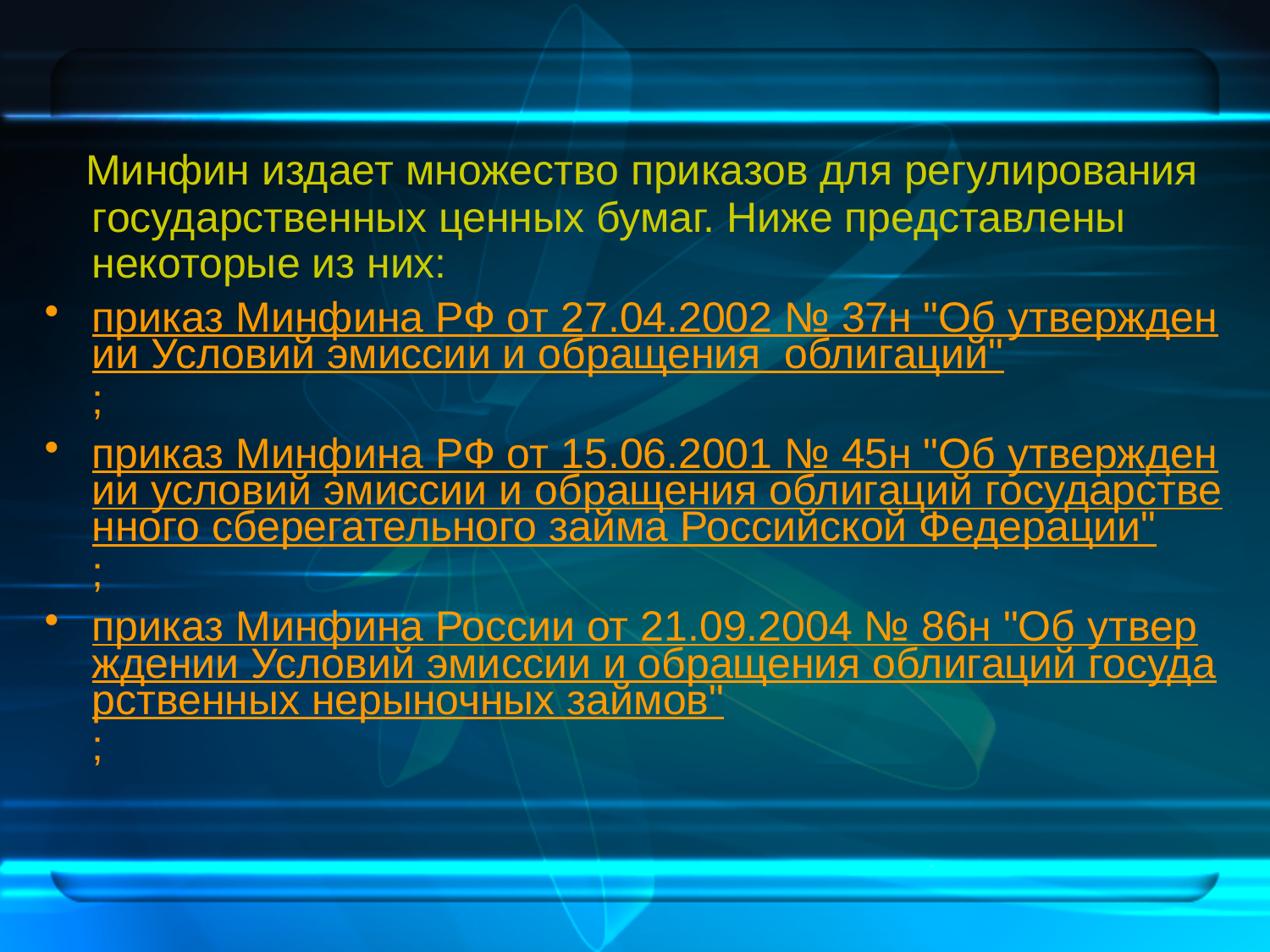

Минфин издает множество приказов для регулирования государственных ценных бумаг. Ниже представлены некоторые из них:
приказ Минфина РФ от 27.04.2002 № 37н "Об утверждении Условий эмиссии и обращения  облигаций";
приказ Минфина РФ от 15.06.2001 № 45н "Об утверждении условий эмиссии и обращения облигаций государственного сберегательного займа Российской Федерации";
приказ Минфина России от 21.09.2004 № 86н "Об утверждении Условий эмиссии и обращения облигаций государственных нерыночных займов";